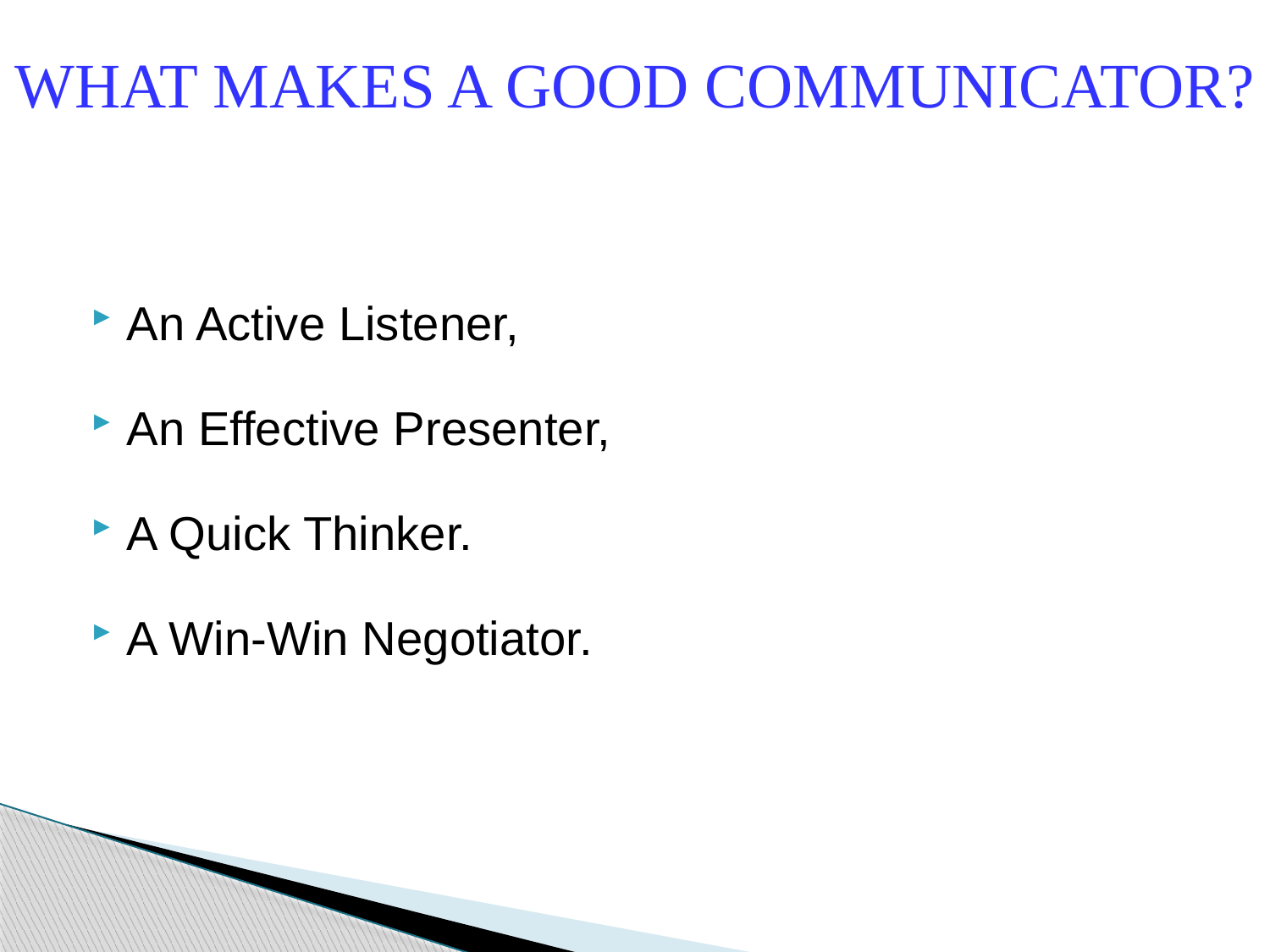

WHAT MAKES A GOOD COMMUNICATOR?

An Active Listener,

An Effective Presenter,

A Quick Thinker.

A Win-Win Negotiator.